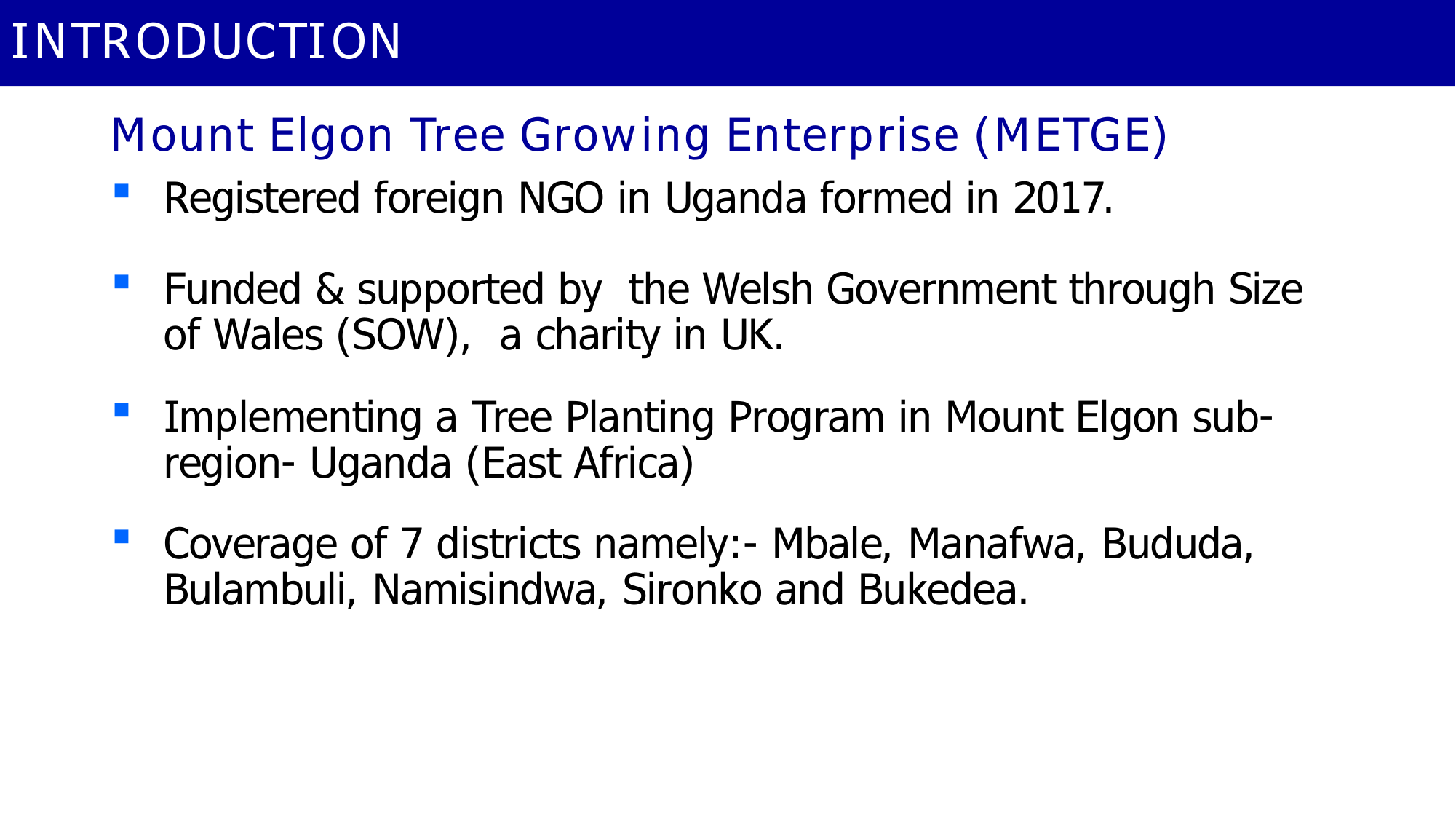

# INTRODUCTION
Mount Elgon Tree Growing Enterprise (METGE)
Registered foreign NGO in Uganda formed in 2017.

Funded & supported by  the Welsh Government through Size of Wales (SOW),  a charity in UK.

Implementing a Tree Planting Program in Mount Elgon sub-region- Uganda (East Africa)

Coverage of 7 districts namely:- Mbale, Manafwa, Bududa, Bulambuli, Namisindwa, Sironko and Bukedea.